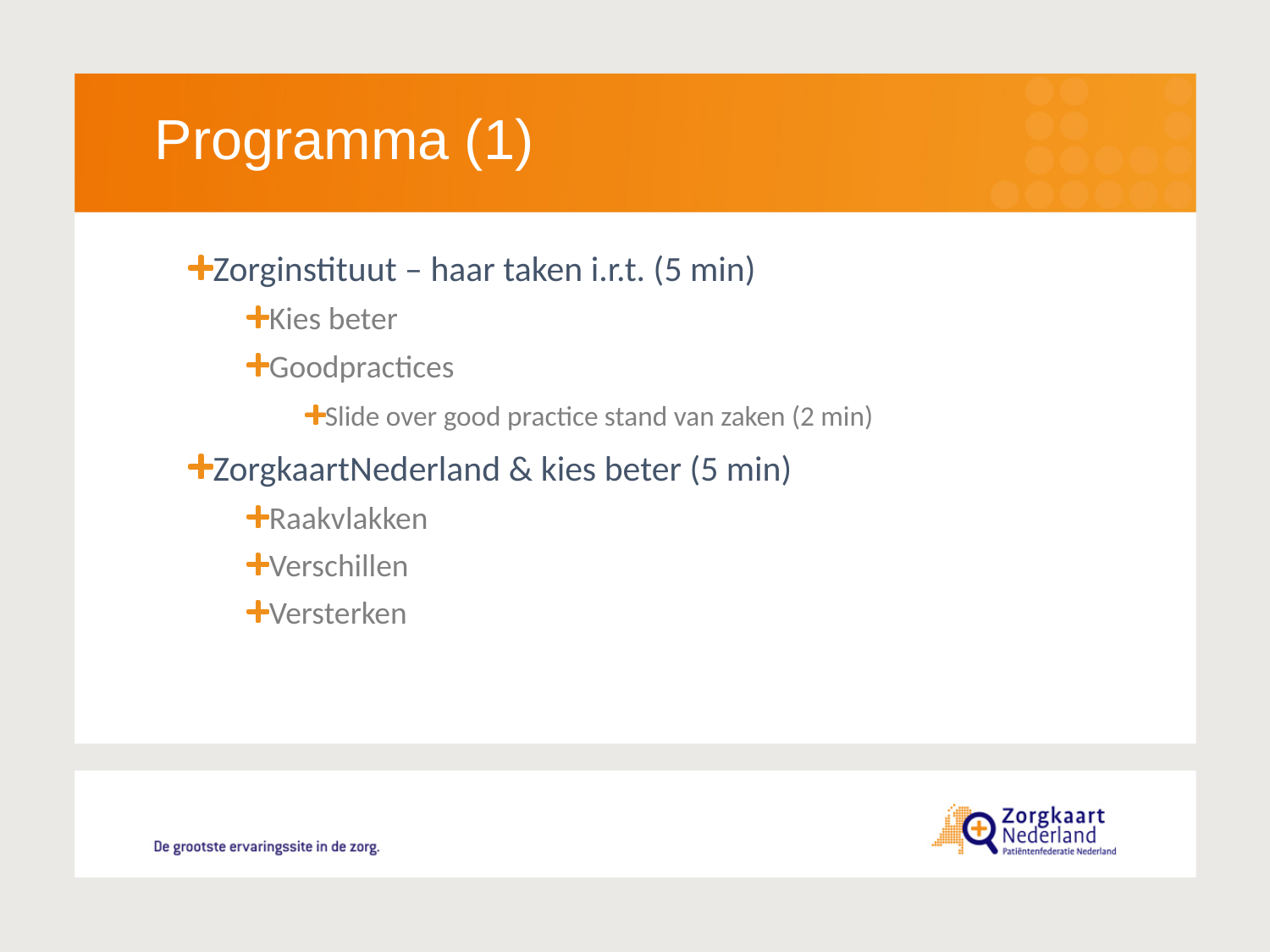

# Programma (1)
Zorginstituut – haar taken i.r.t. (5 min)
Kies beter
Goodpractices
Slide over good practice stand van zaken (2 min)
ZorgkaartNederland & kies beter (5 min)
Raakvlakken
Verschillen
Versterken